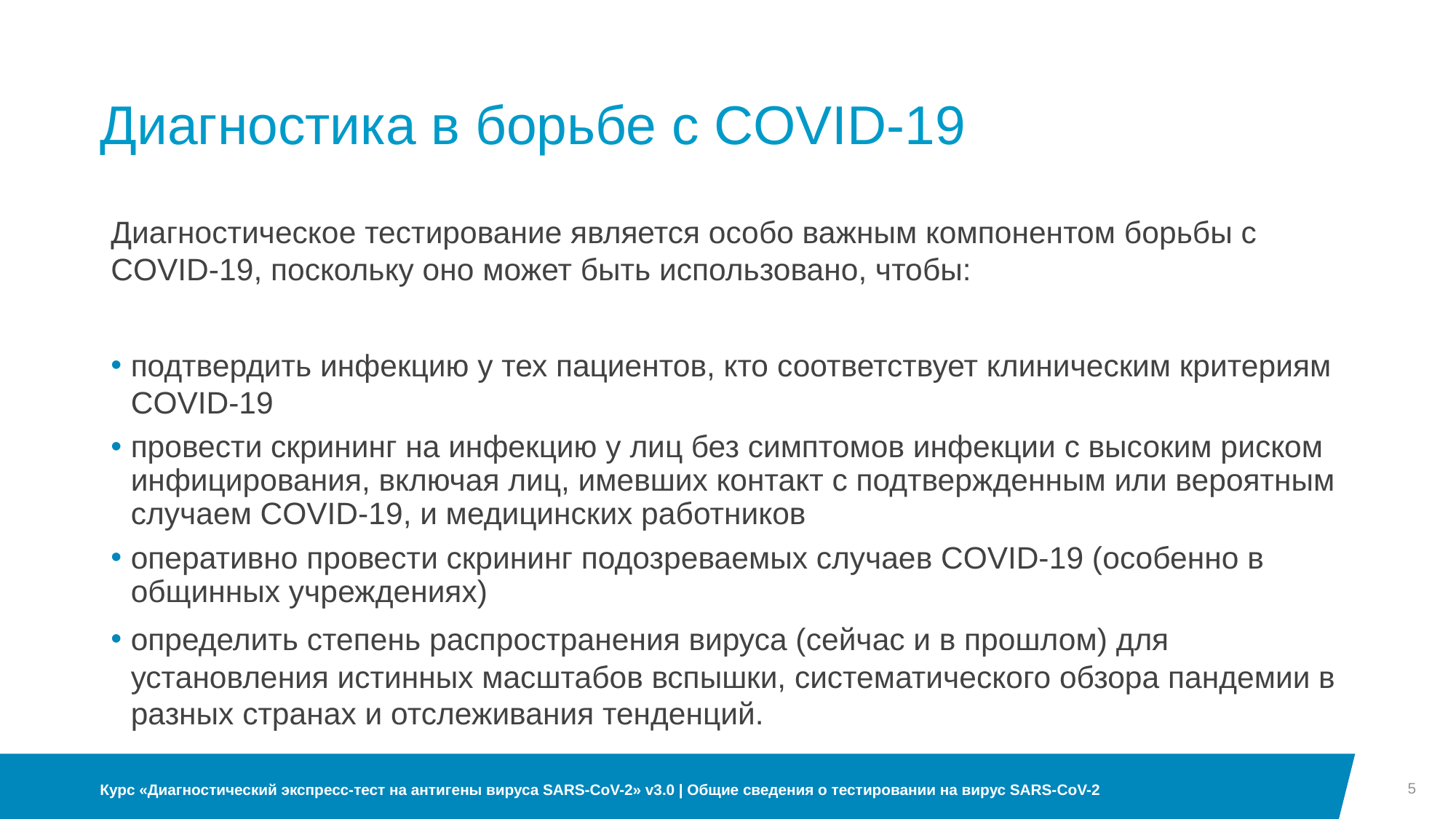

# Диагностика в борьбе с COVID-19
Диагностическое тестирование является особо важным компонентом борьбы с COVID-19, поскольку оно может быть использовано, чтобы:

подтвердить инфекцию у тех пациентов, кто соответствует клиническим критериям COVID-19
провести скрининг на инфекцию у лиц без симптомов инфекции с высоким риском инфицирования, включая лиц, имевших контакт с подтвержденным или вероятным случаем COVID-19, и медицинских работников
оперативно провести скрининг подозреваемых случаев COVID-19 (особенно в общинных учреждениях)
определить степень распространения вируса (сейчас и в прошлом) для установления истинных масштабов вспышки, систематического обзора пандемии в разных странах и отслеживания тенденций.

5
Курс «Диагностический экспресс-тест на антигены вируса SARS-CoV-2» v3.0 | Общие сведения о тестировании на вирус SARS-CoV-2